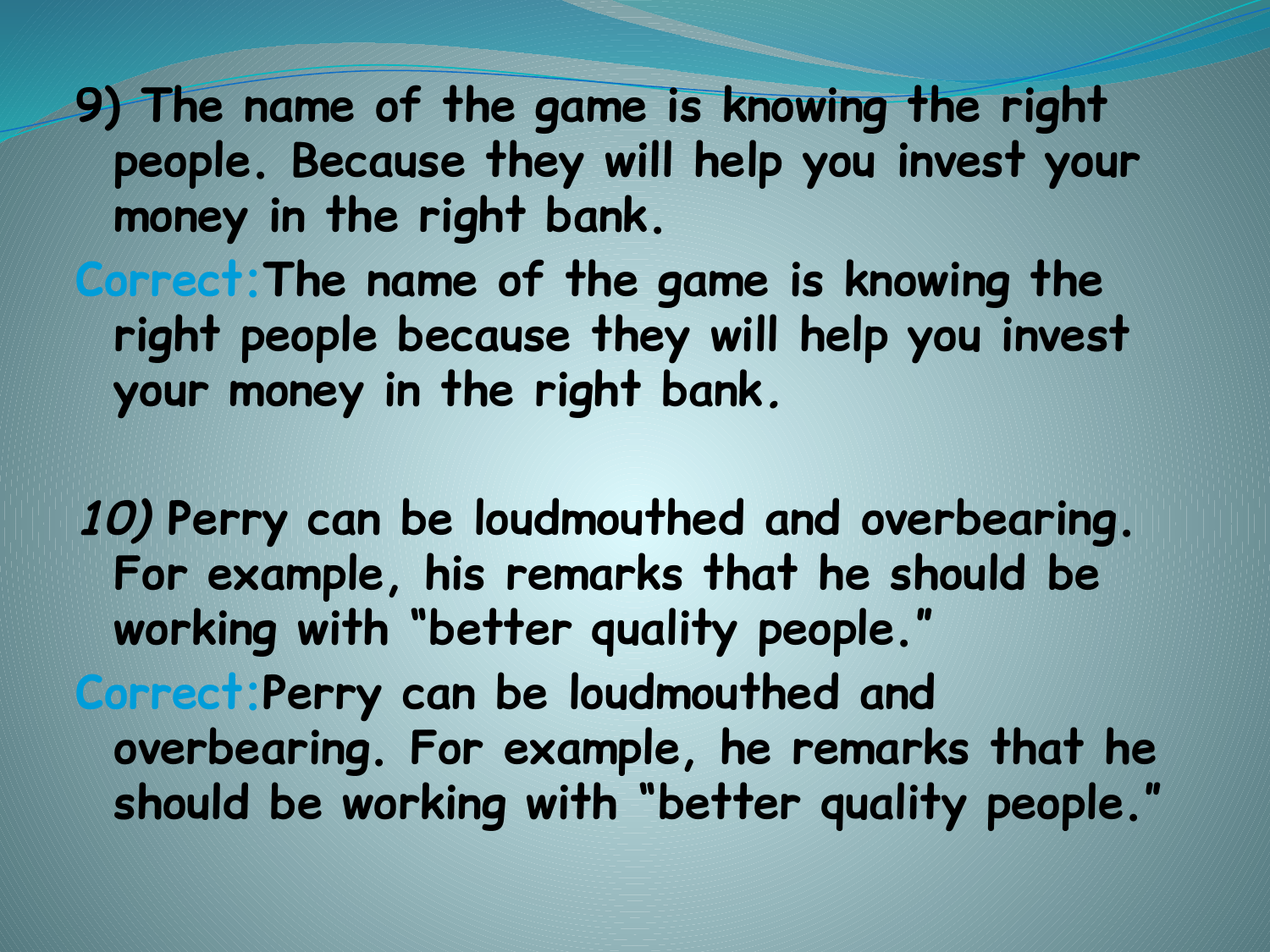

9) The name of the game is knowing the right people. Because they will help you invest your money in the right bank.
Correct:The name of the game is knowing the right people because they will help you invest your money in the right bank.

10) Perry can be loudmouthed and overbearing. For example, his remarks that he should be working with “better quality people.”
Correct:Perry can be loudmouthed and overbearing. For example, he remarks that he should be working with “better quality people.”